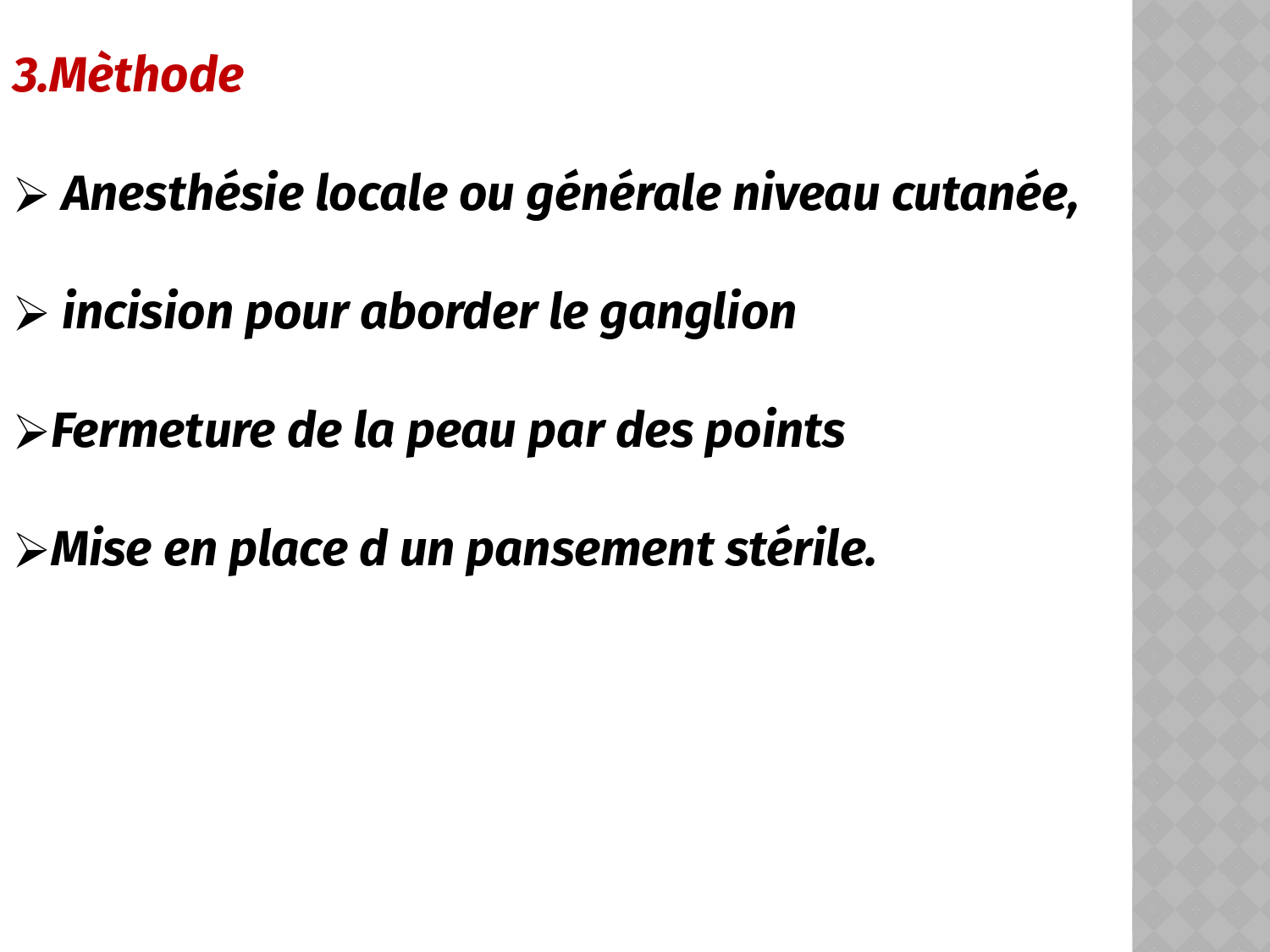

3.Mèthode

 Anesthésie locale ou générale niveau cutanée,

 incision pour aborder le ganglion

Fermeture de la peau par des points

Mise en place d un pansement stérile.